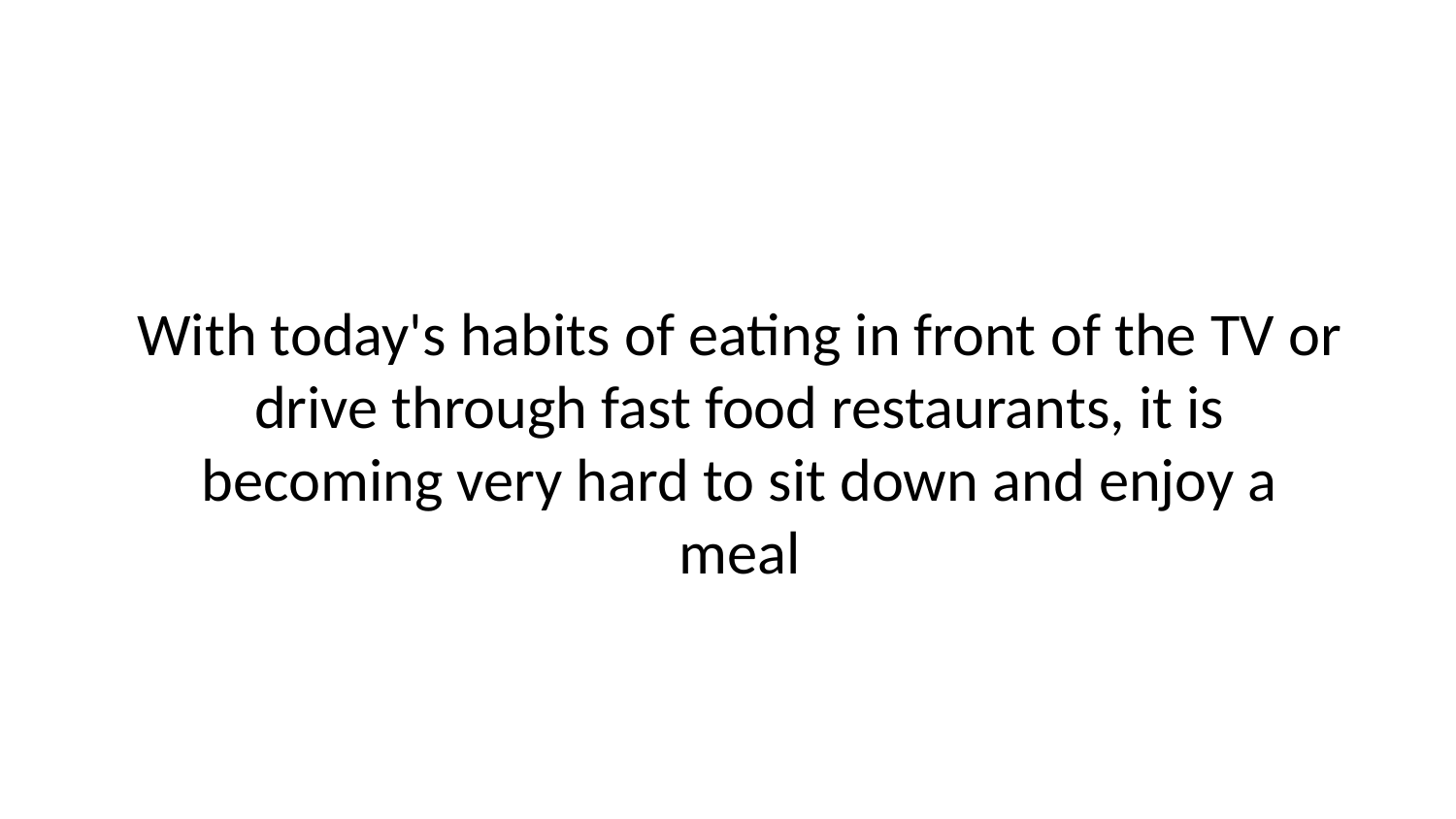

With today's habits of eating in front of the TV or drive through fast food restaurants, it is becoming very hard to sit down and enjoy a meal